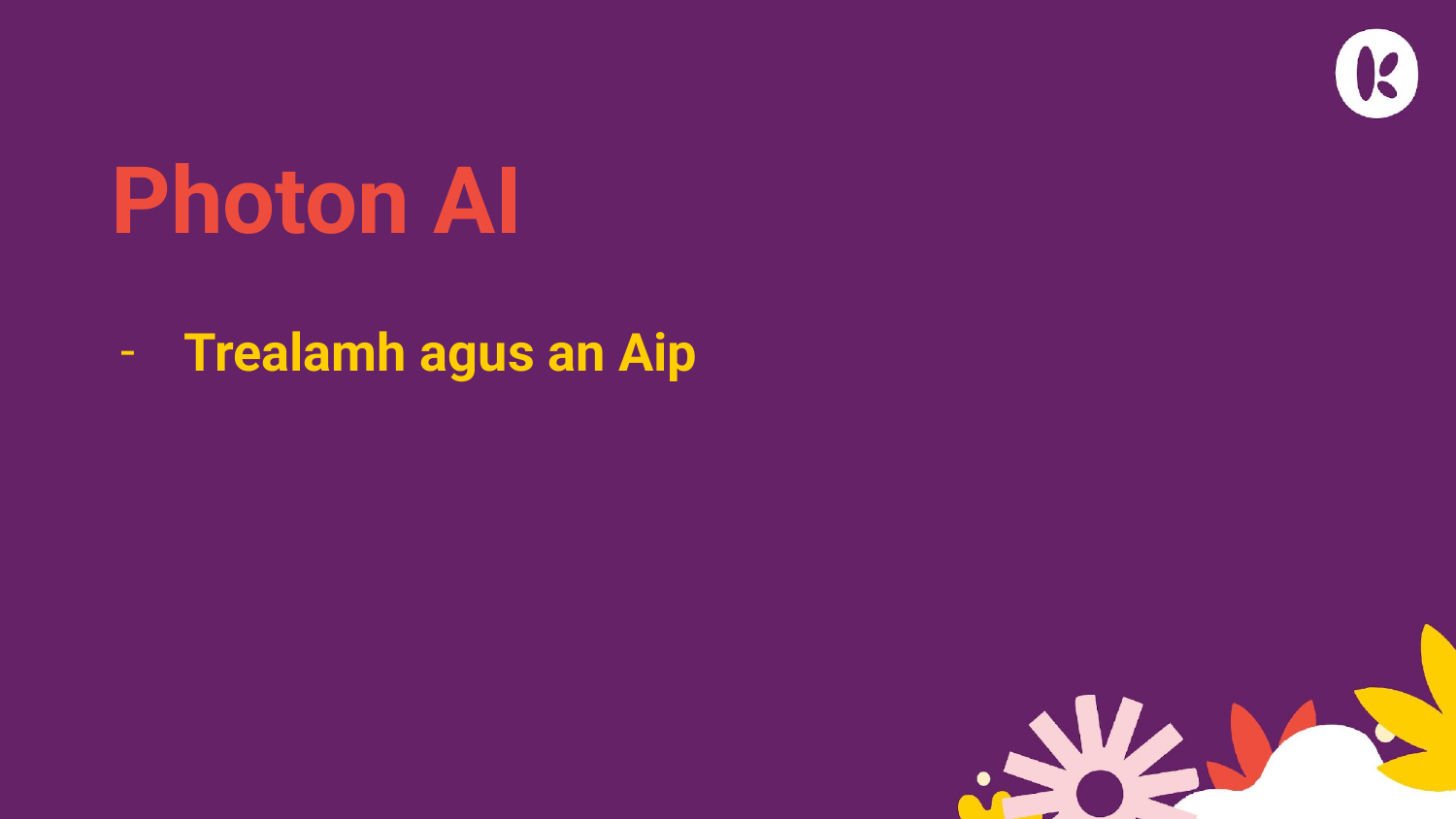

# Photon AI

Trealamh agus an Aip